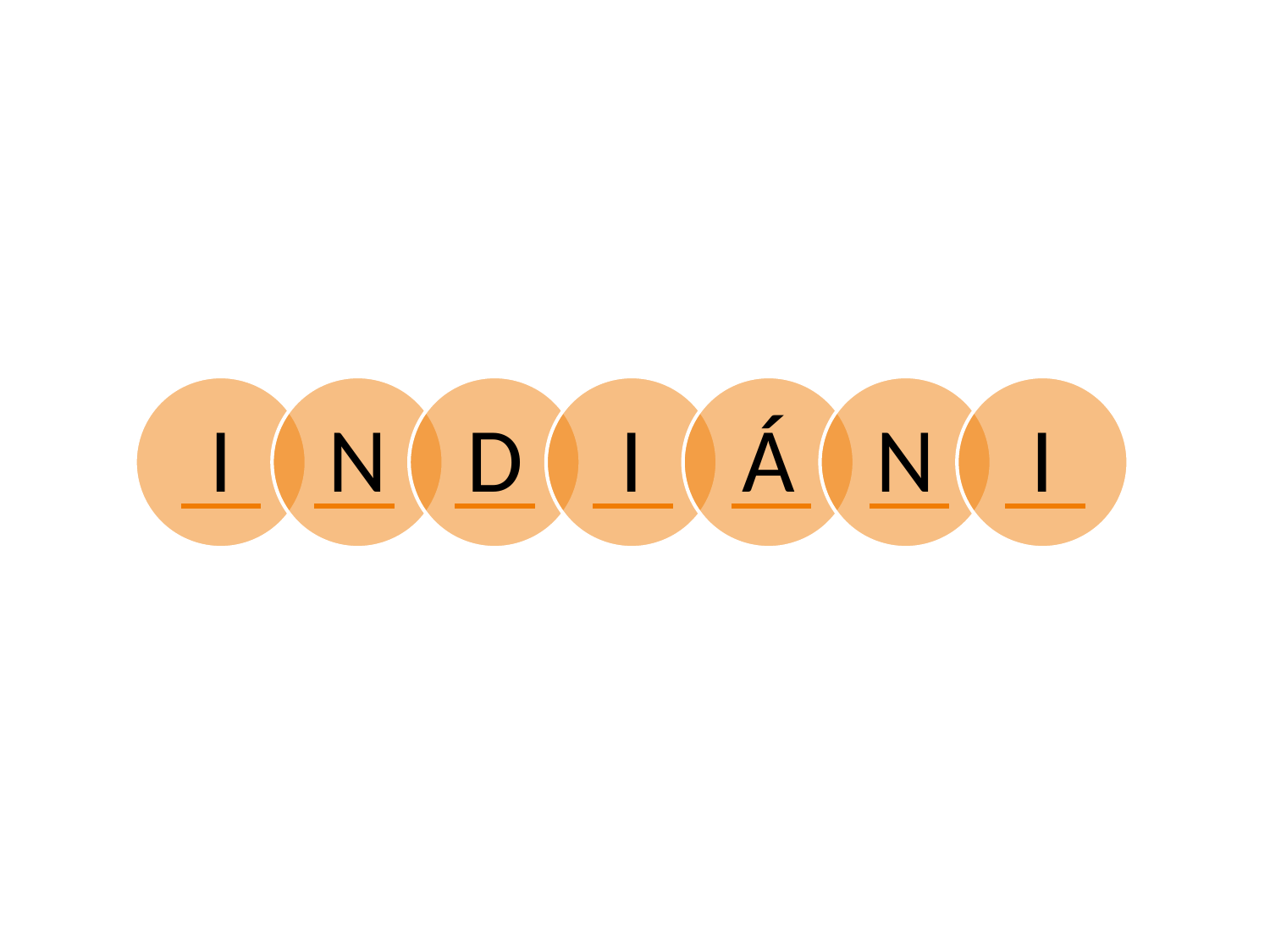

I
N
D
I
Á
N
I